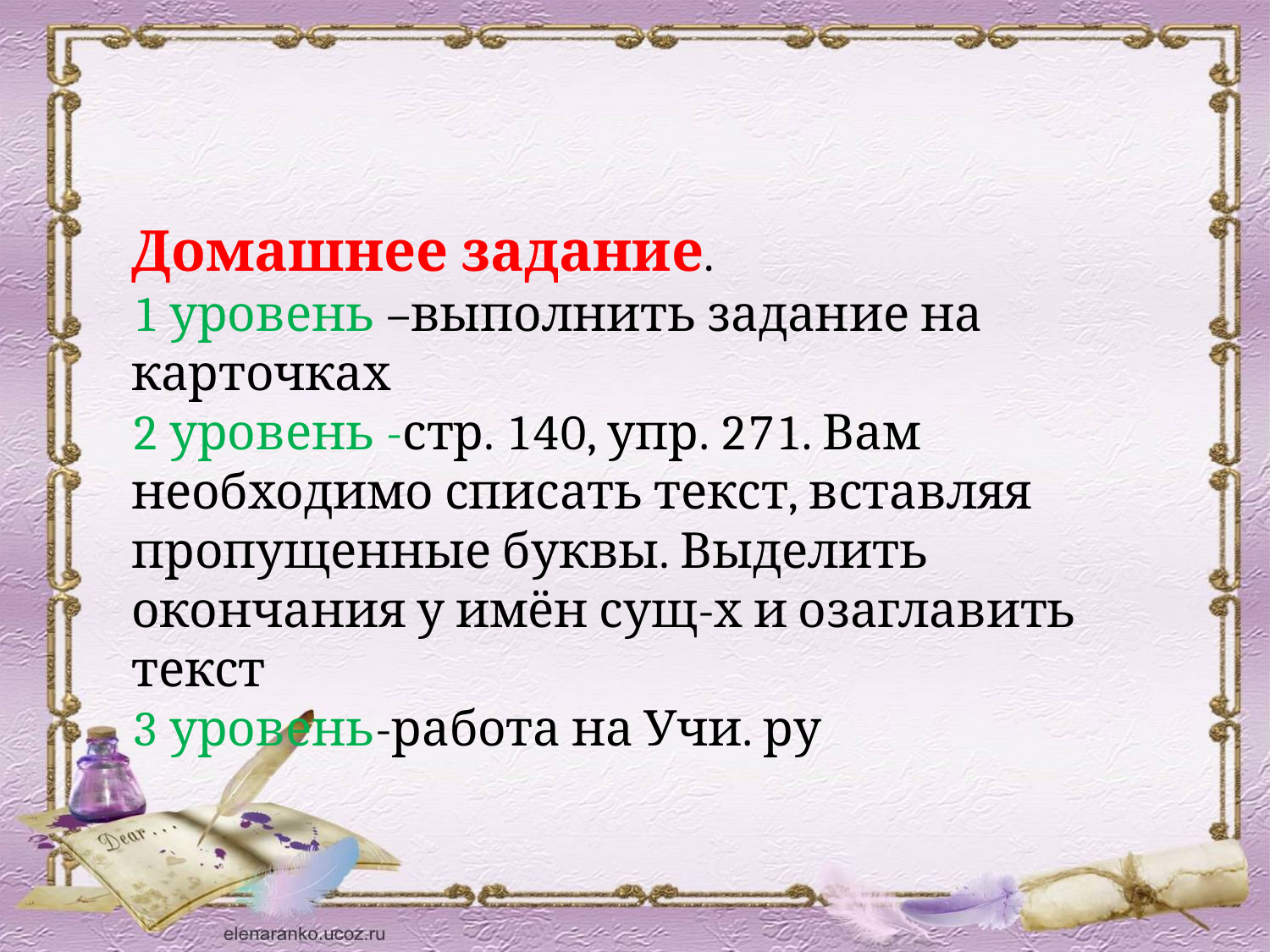

Домашнее задание.
1 уровень –выполнить задание на карточках
2 уровень -стр. 140, упр. 271. Вам необходимо списать текст, вставляя пропущенные буквы. Выделить окончания у имён сущ-х и озаглавить текст
3 уровень-работа на Учи. ру